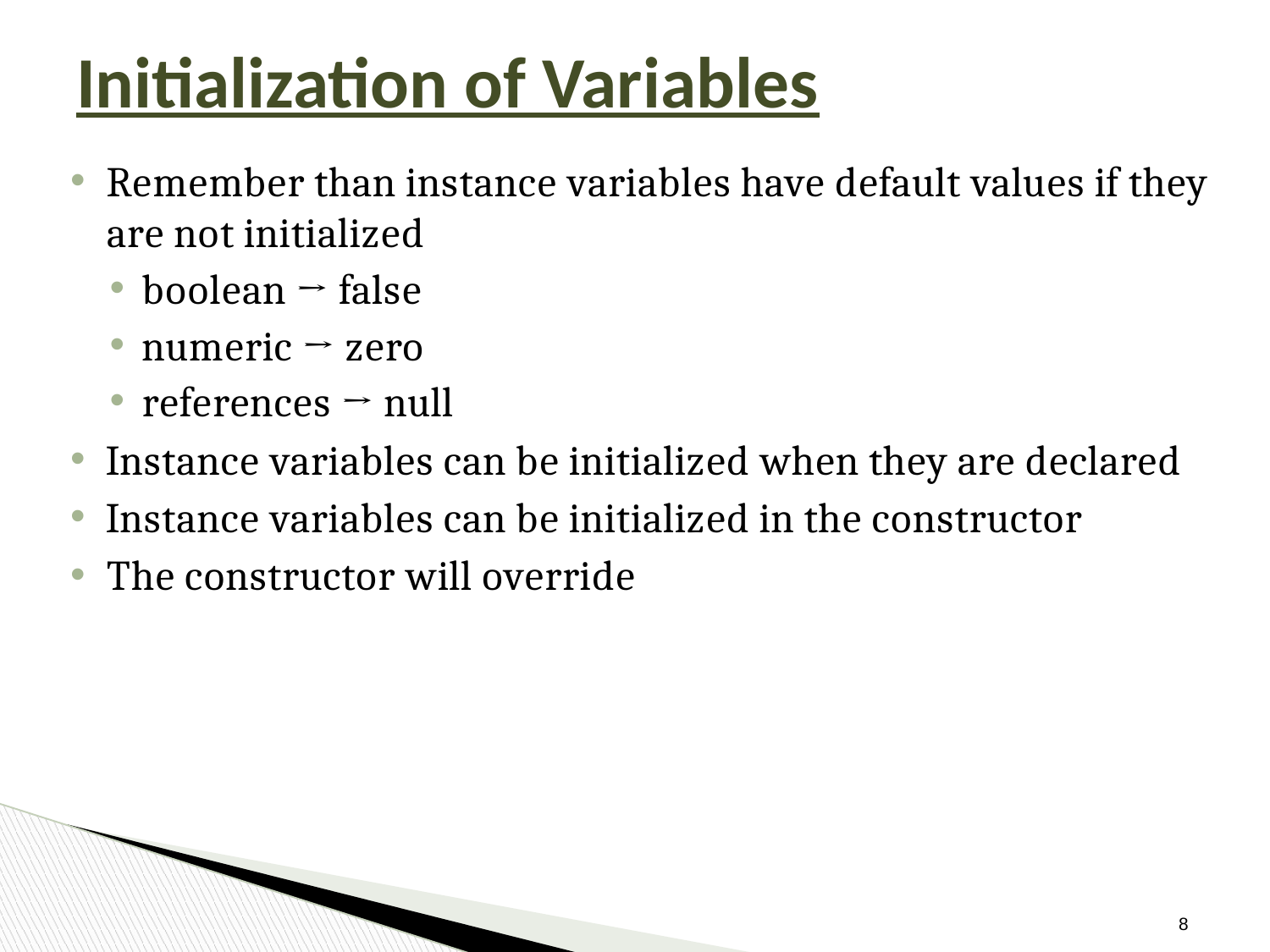

# Initialization of Variables
Remember than instance variables have default values if they are not initialized
boolean → false
numeric → zero
references → null
Instance variables can be initialized when they are declared
Instance variables can be initialized in the constructor
The constructor will override
8